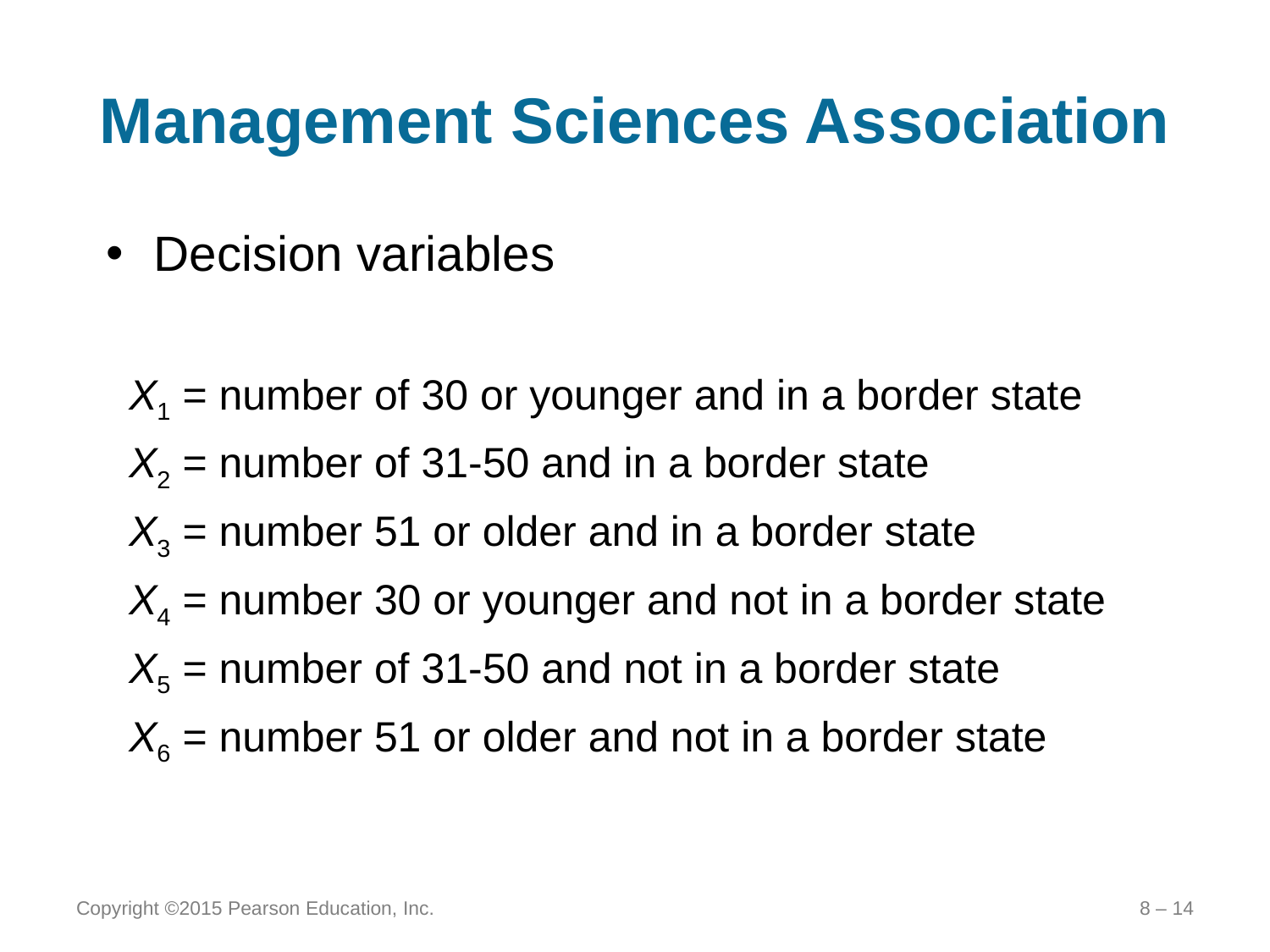

# Management Sciences Association
Decision variables
X1 = number of 30 or younger and in a border state
X2 = number of 31-50 and in a border state
X3 = number 51 or older and in a border state
X4 = number 30 or younger and not in a border state
X5 = number of 31-50 and not in a border state
X6 = number 51 or older and not in a border state
Copyright ©2015 Pearson Education, Inc.
8 – 14